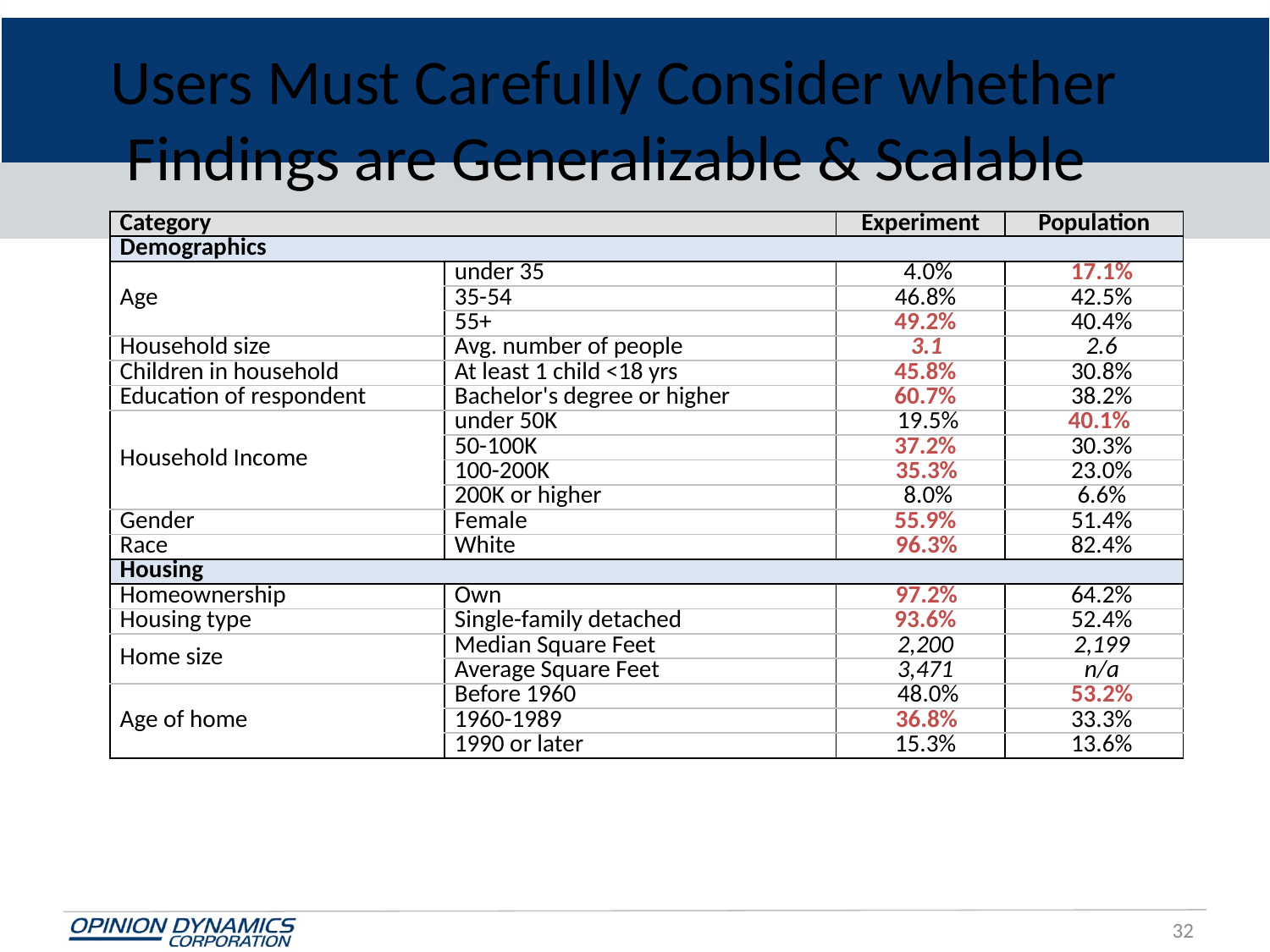

# Users Must Carefully Consider whether Findings are Generalizable & Scalable
| Category |  | Experiment | Population |
| --- | --- | --- | --- |
| Demographics |  |  |  |
| Age | under 35 | 4.0% | 17.1% |
|  | 35-54 | 46.8% | 42.5% |
|  | 55+ | 49.2% | 40.4% |
| Household size | Avg. number of people | 3.1 | 2.6 |
| Children in household | At least 1 child <18 yrs | 45.8% | 30.8% |
| Education of respondent | Bachelor's degree or higher | 60.7% | 38.2% |
| Household Income | under 50K | 19.5% | 40.1% |
|  | 50-100K | 37.2% | 30.3% |
|  | 100-200K | 35.3% | 23.0% |
|  | 200K or higher | 8.0% | 6.6% |
| Gender | Female | 55.9% | 51.4% |
| Race | White | 96.3% | 82.4% |
| Housing |  |  |  |
| Homeownership | Own | 97.2% | 64.2% |
| Housing type | Single-family detached | 93.6% | 52.4% |
| Home size | Median Square Feet | 2,200 | 2,199 |
|  | Average Square Feet | 3,471 | n/a |
| Age of home | Before 1960 | 48.0% | 53.2% |
|  | 1960-1989 | 36.8% | 33.3% |
|  | 1990 or later | 15.3% | 13.6% |
32